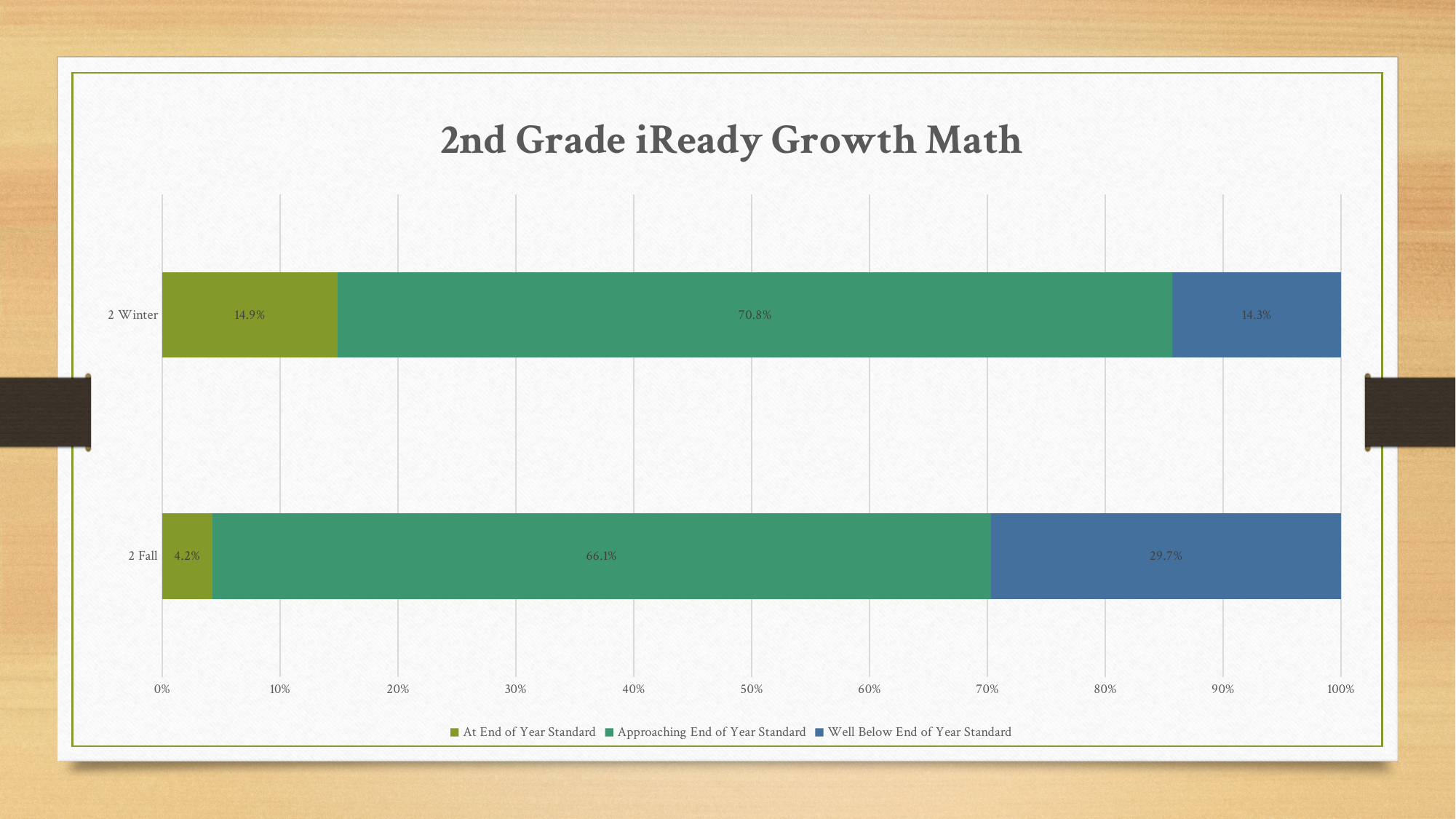

### Chart: 2nd Grade iReady Growth Math

| Category | At End of Year Standard | Approaching End of Year Standard | Well Below End of Year Standard |
|---|---|---|---|
| 2 Fall | 0.04242424242424243 | 0.6606060606060606 | 0.296969696969697 |
| 2 Winter | 0.1488095238095238 | 0.7083333333333334 | 0.14285714285714285 |